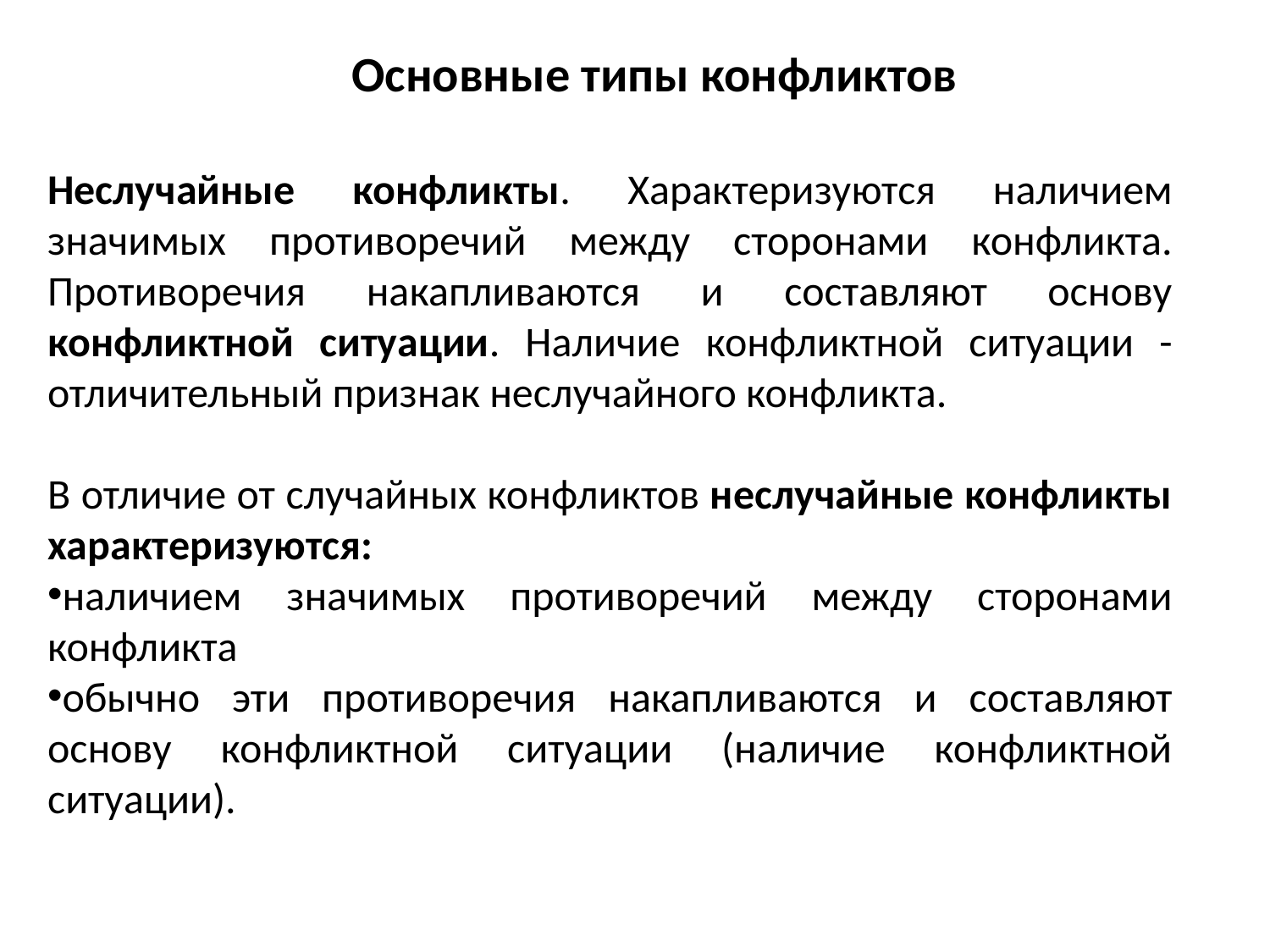

Основные типы конфликтов
Неслучайные конфликты. Характеризуются наличием значимых противоречий между сторонами конфликта. Противоречия накапливаются и составляют основу конфликтной ситуации. Наличие конфликтной ситуации - отличительный признак неслучайного конфликта.

В отличие от случайных конфликтов неслучайные конфликты характеризуются:
наличием значимых противоречий между сторонами конфликта
обычно эти противоречия накапливаются и составляют основу конфликтной ситуации (наличие конфликтной ситуации).